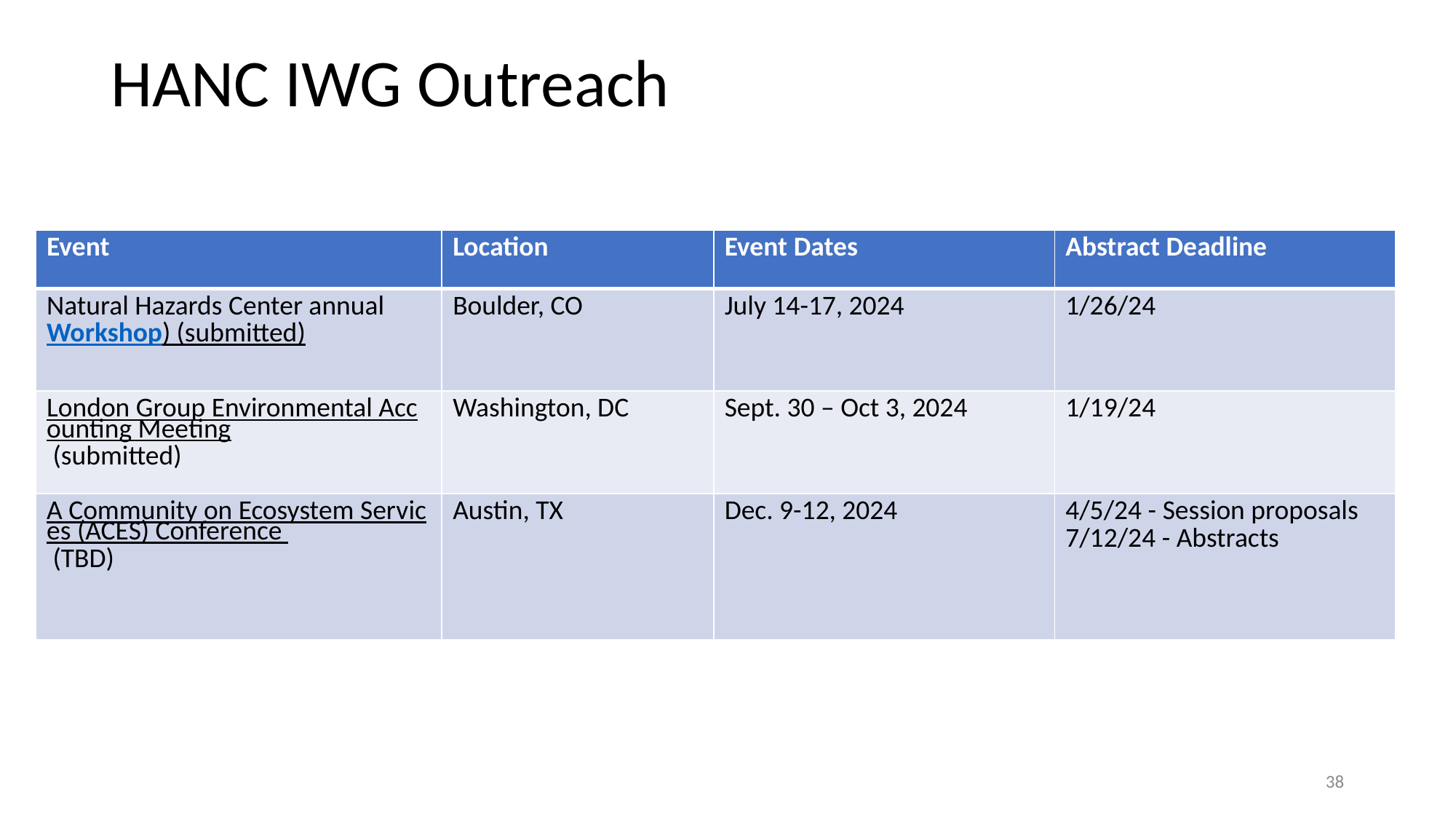

HANC IWG Outreach
| Event | Location | Event Dates | Abstract Deadline |
| --- | --- | --- | --- |
| Natural Hazards Center annual Workshop) (submitted) | Boulder, CO | July 14-17, 2024 | 1/26/24 |
| London Group Environmental Accounting Meeting (submitted) | Washington, DC | Sept. 30 – Oct 3, 2024 | 1/19/24 |
| A Community on Ecosystem Services (ACES) Conference (TBD) | Austin, TX | Dec. 9-12, 2024 | 4/5/24 - Session proposals 7/12/24 - Abstracts |
38